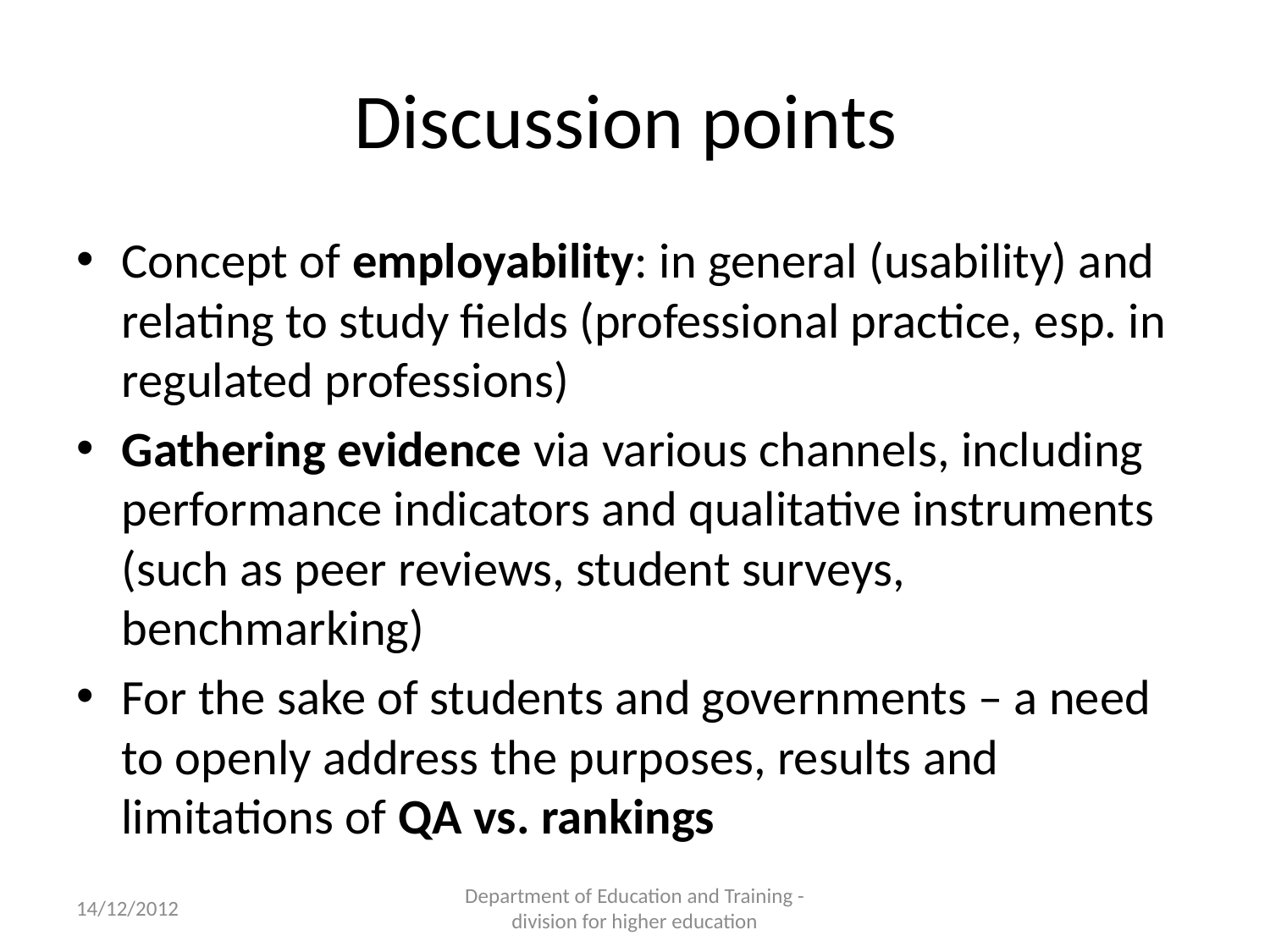

# Discussion points
Concept of employability: in general (usability) and relating to study fields (professional practice, esp. in regulated professions)
Gathering evidence via various channels, including performance indicators and qualitative instruments (such as peer reviews, student surveys, benchmarking)
For the sake of students and governments – a need to openly address the purposes, results and limitations of QA vs. rankings
14/12/2012
Department of Education and Training - division for higher education